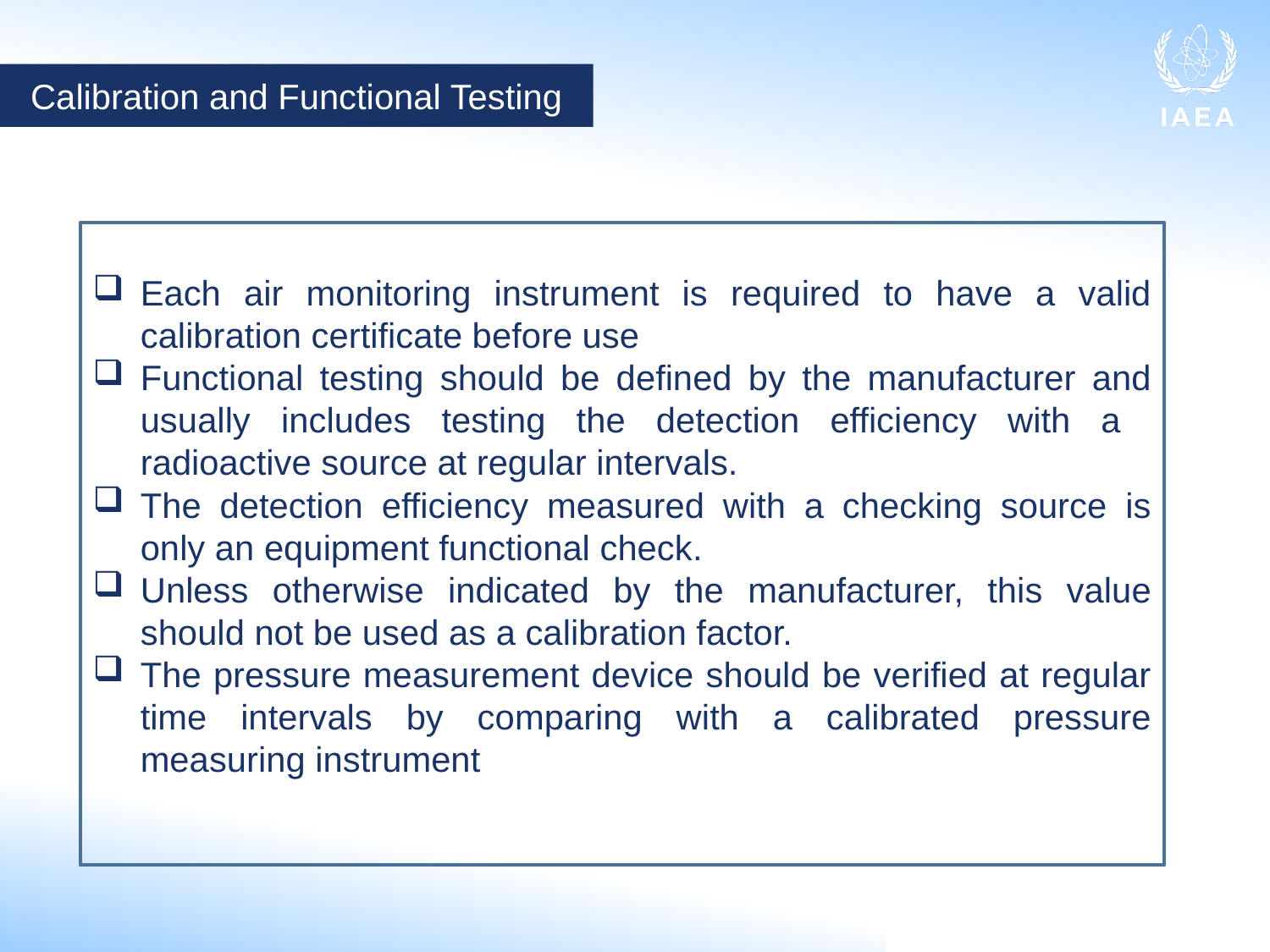

Calibration and Functional Testing
Each air monitoring instrument is required to have a valid calibration certificate before use
Functional testing should be defined by the manufacturer and usually includes testing the detection efficiency with a  radioactive source at regular intervals.
The detection efficiency measured with a checking source is only an equipment functional check.
Unless otherwise indicated by the manufacturer, this value should not be used as a calibration factor.
The pressure measurement device should be verified at regular time intervals by comparing with a calibrated pressure measuring instrument